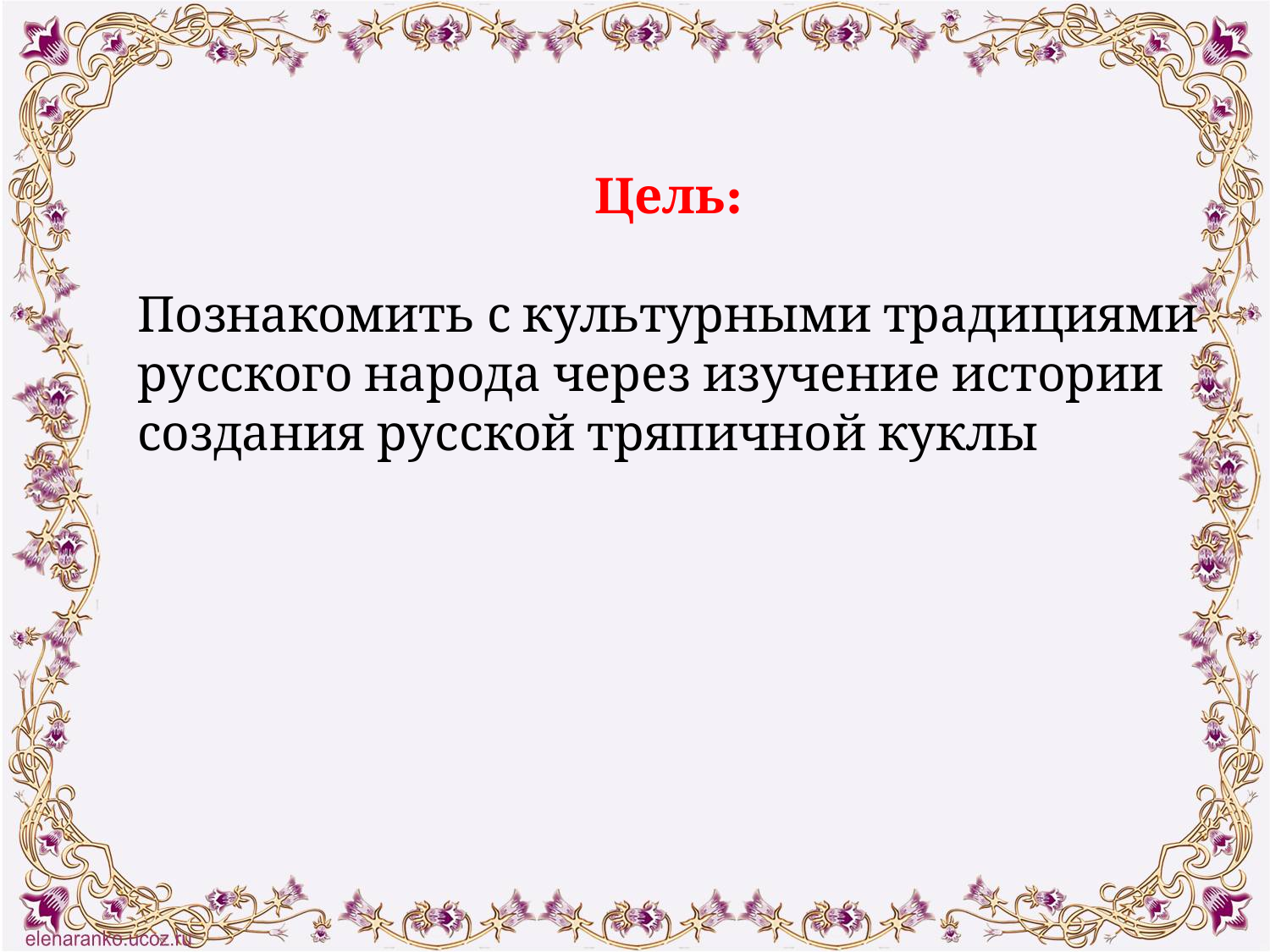

Цель:

Познакомить с культурными традициями русского народа через изучение истории создания русской тряпичной куклы